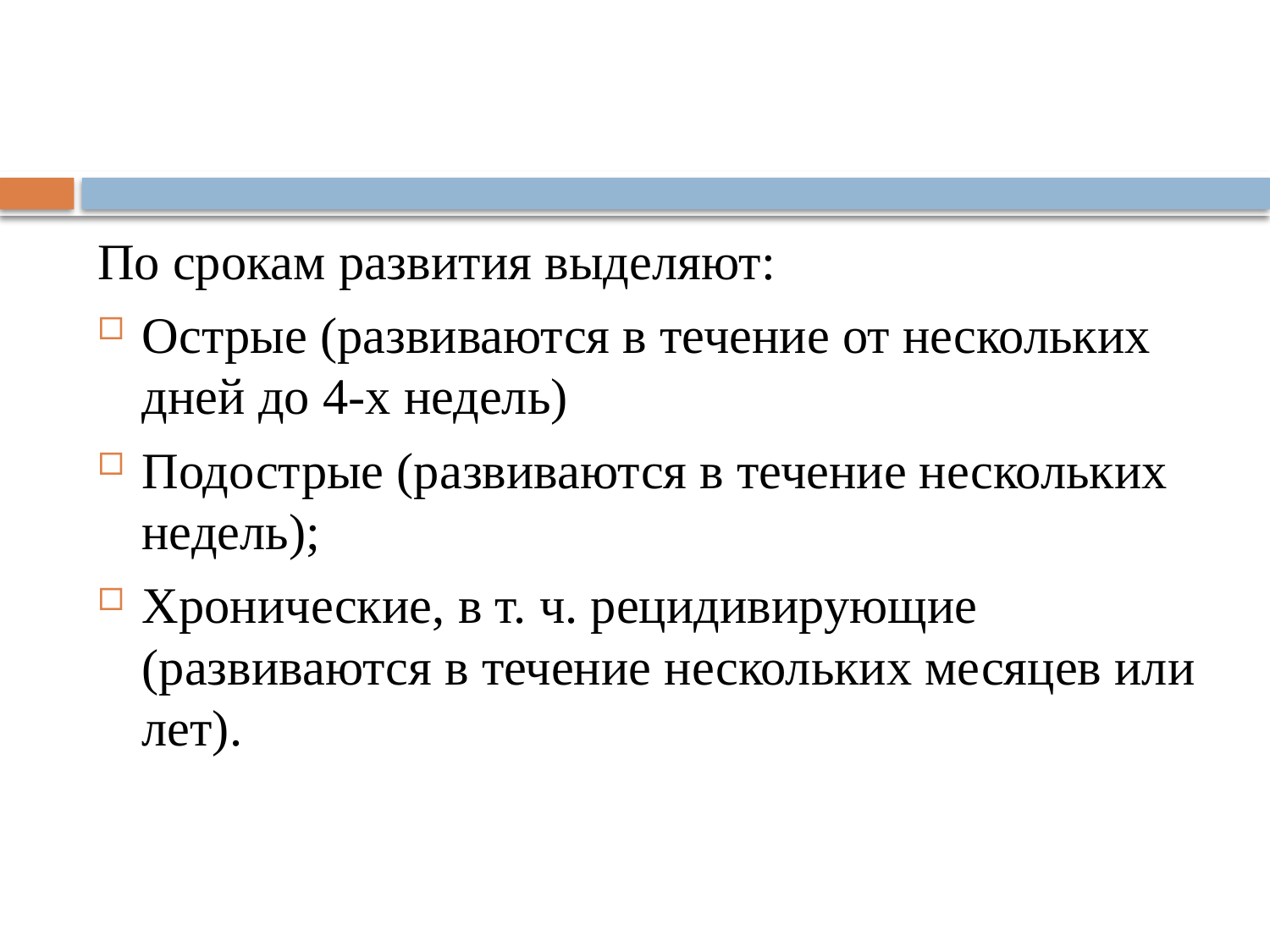

По срокам развития выделяют:
Острые (развиваются в течение от нескольких дней до 4-х недель)
Подострые (развиваются в течение нескольких недель);
Хронические, в т. ч. рецидивирующие (развиваются в течение нескольких месяцев или лет).